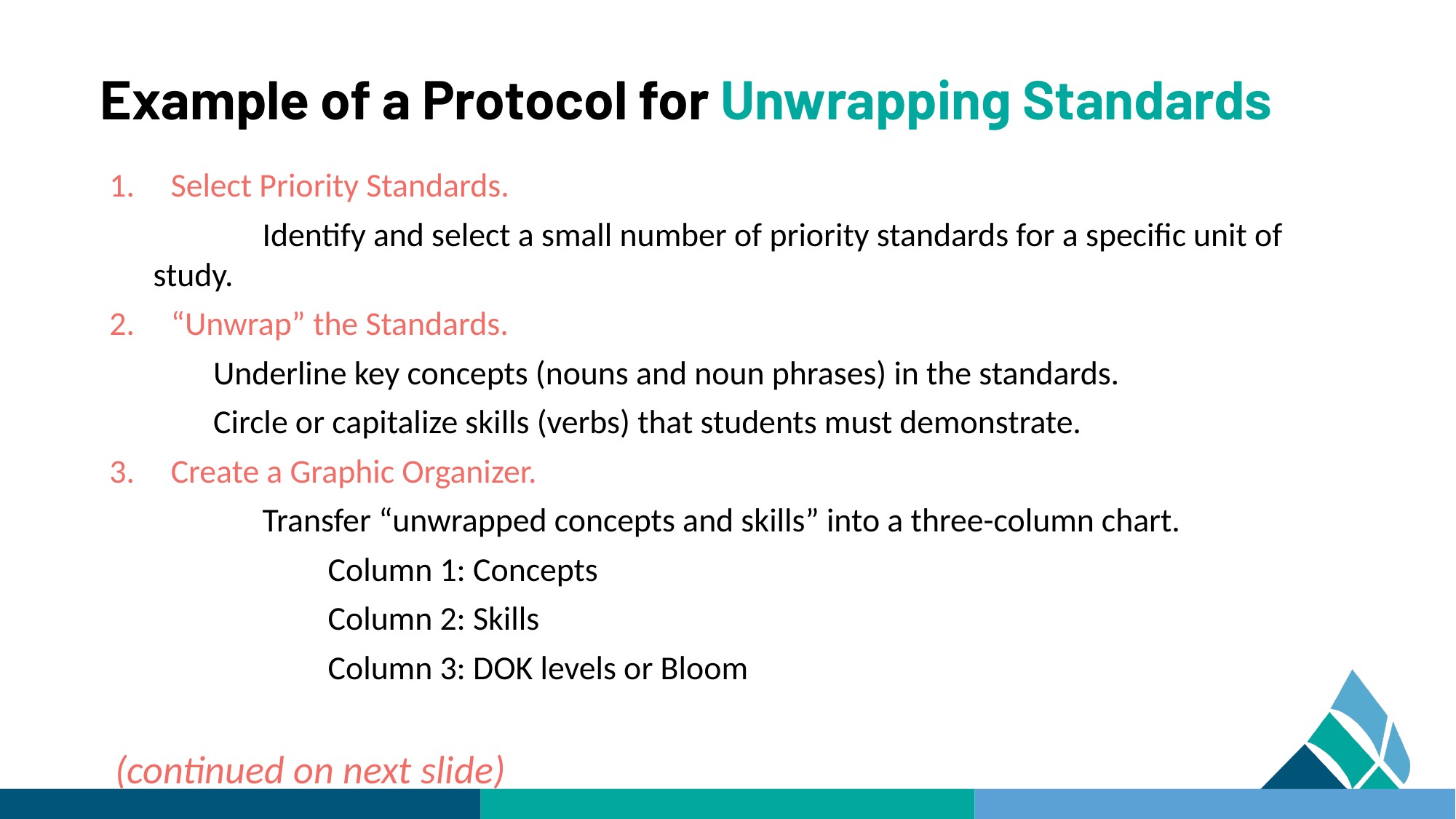

# Example of a Protocol for Unwrapping Standards
Select Priority Standards.
	Identify and select a small number of priority standards for a specific unit of study.
“Unwrap” the Standards.
Underline key concepts (nouns and noun phrases) in the standards.
Circle or capitalize skills (verbs) that students must demonstrate.
Create a Graphic Organizer.
	Transfer “unwrapped concepts and skills” into a three-column chart.
	Column 1: Concepts
	Column 2: Skills
	Column 3: DOK levels or Bloom

(continued on next slide)